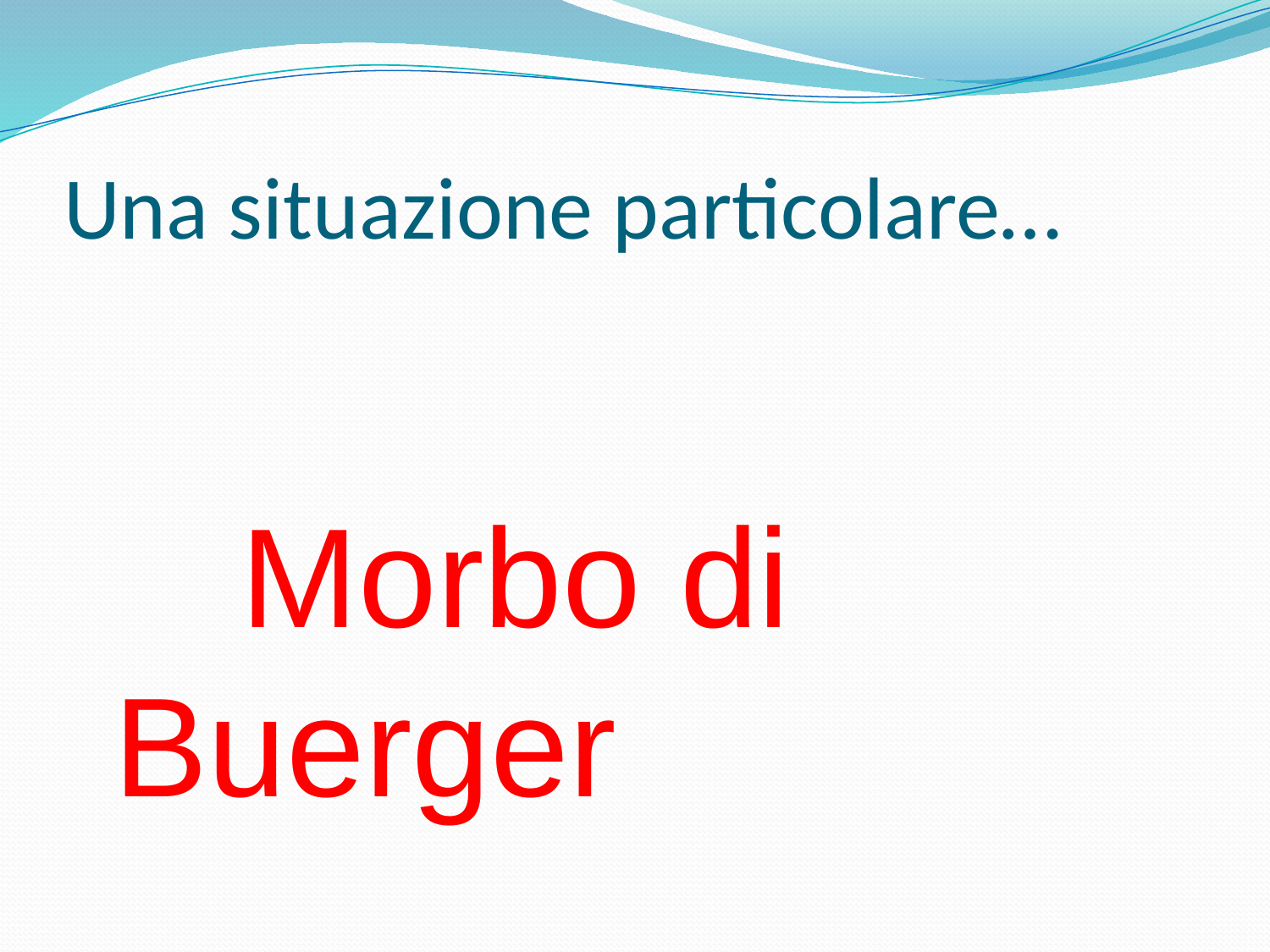

# Una situazione particolare…

		Morbo di Buerger